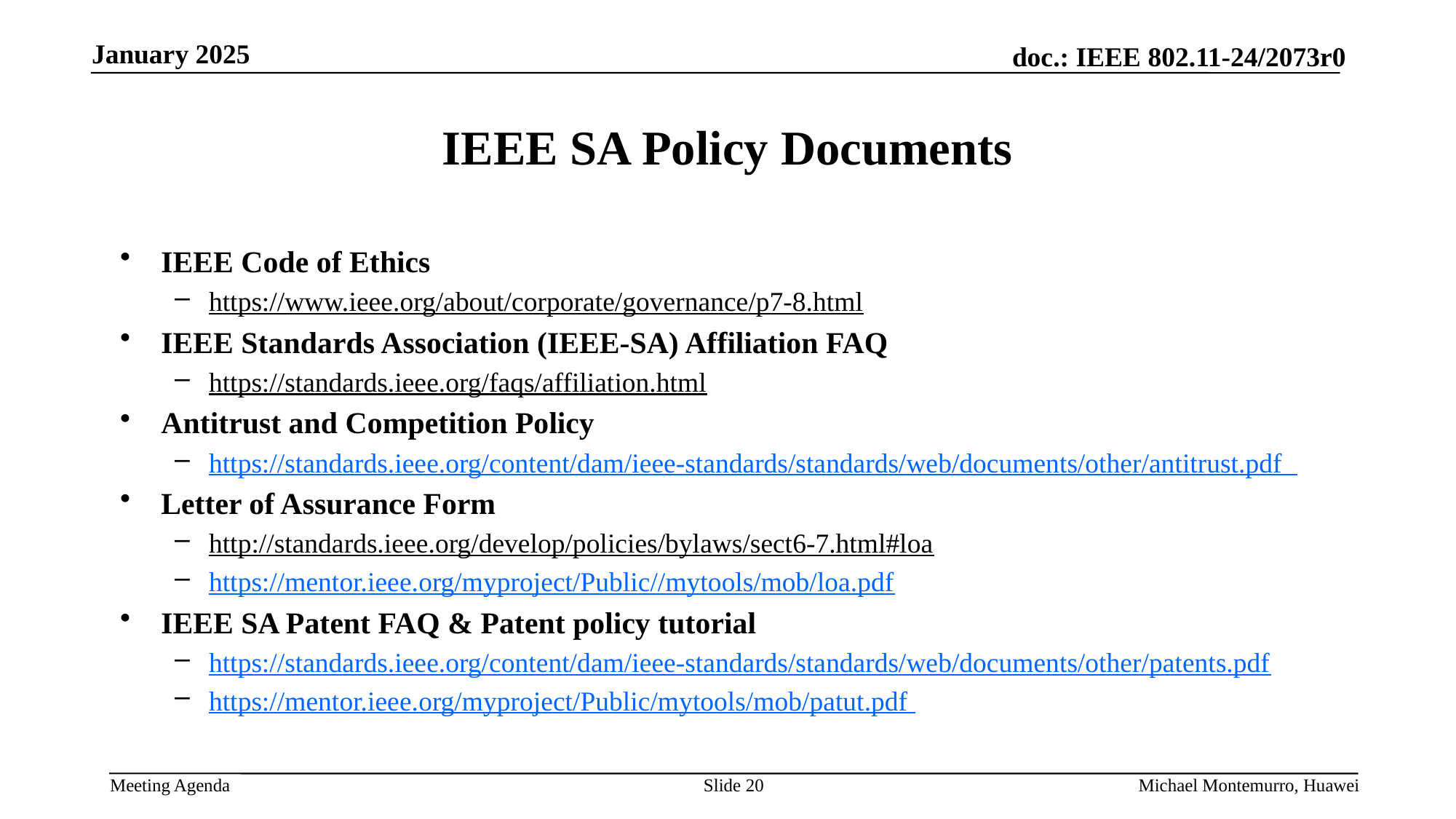

# IEEE SA Policy Documents
IEEE Code of Ethics
https://www.ieee.org/about/corporate/governance/p7-8.html
IEEE Standards Association (IEEE-SA) Affiliation FAQ
https://standards.ieee.org/faqs/affiliation.html
Antitrust and Competition Policy
https://standards.ieee.org/content/dam/ieee-standards/standards/web/documents/other/antitrust.pdf
Letter of Assurance Form
http://standards.ieee.org/develop/policies/bylaws/sect6-7.html#loa
https://mentor.ieee.org/myproject/Public//mytools/mob/loa.pdf
IEEE SA Patent FAQ & Patent policy tutorial
https://standards.ieee.org/content/dam/ieee-standards/standards/web/documents/other/patents.pdf
https://mentor.ieee.org/myproject/Public/mytools/mob/patut.pdf

Slide 20
Michael Montemurro, Huawei